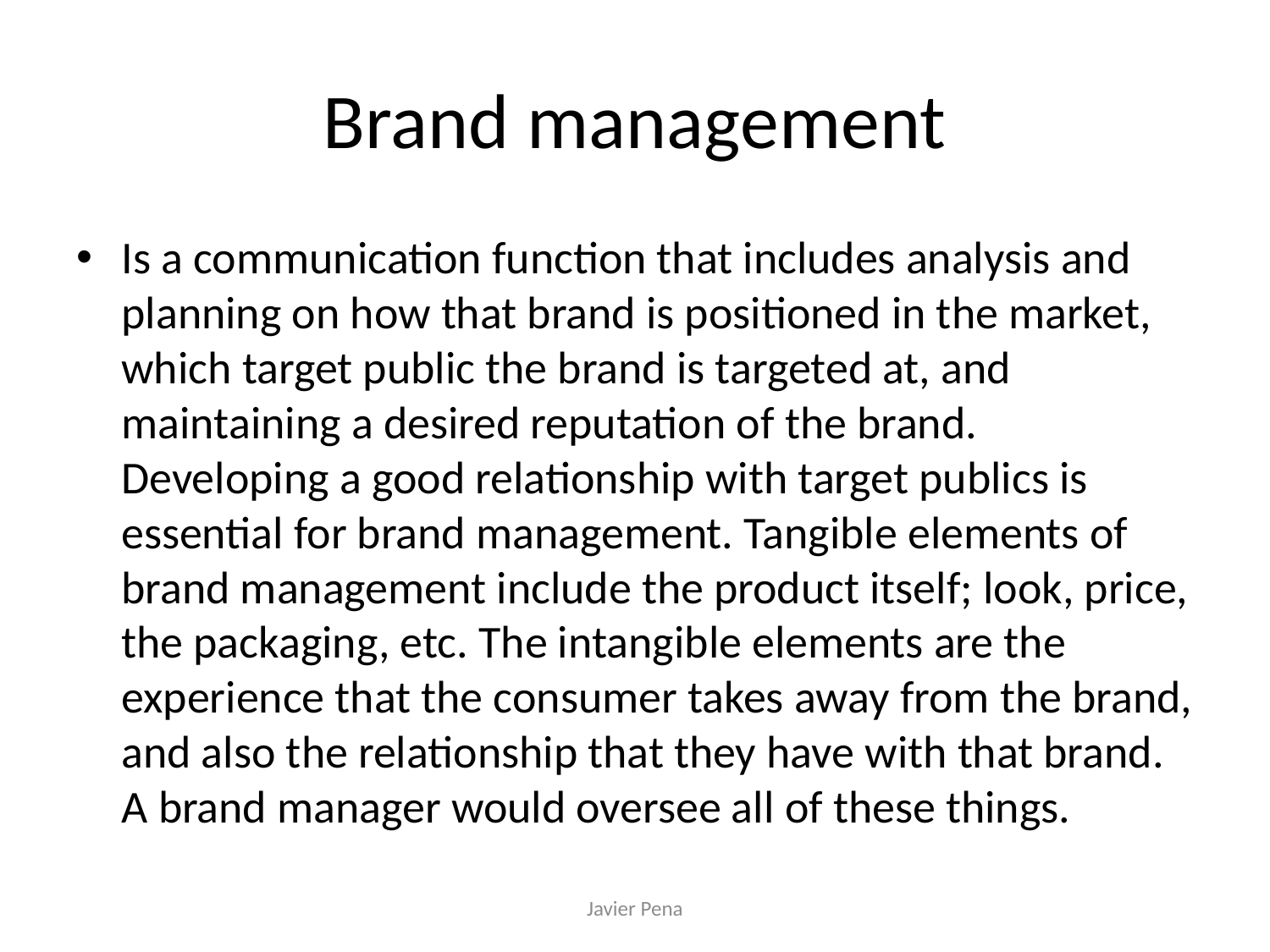

# Brand management
Is a communication function that includes analysis and planning on how that brand is positioned in the market, which target public the brand is targeted at, and maintaining a desired reputation of the brand. Developing a good relationship with target publics is essential for brand management. Tangible elements of brand management include the product itself; look, price, the packaging, etc. The intangible elements are the experience that the consumer takes away from the brand, and also the relationship that they have with that brand. A brand manager would oversee all of these things.
Javier Pena